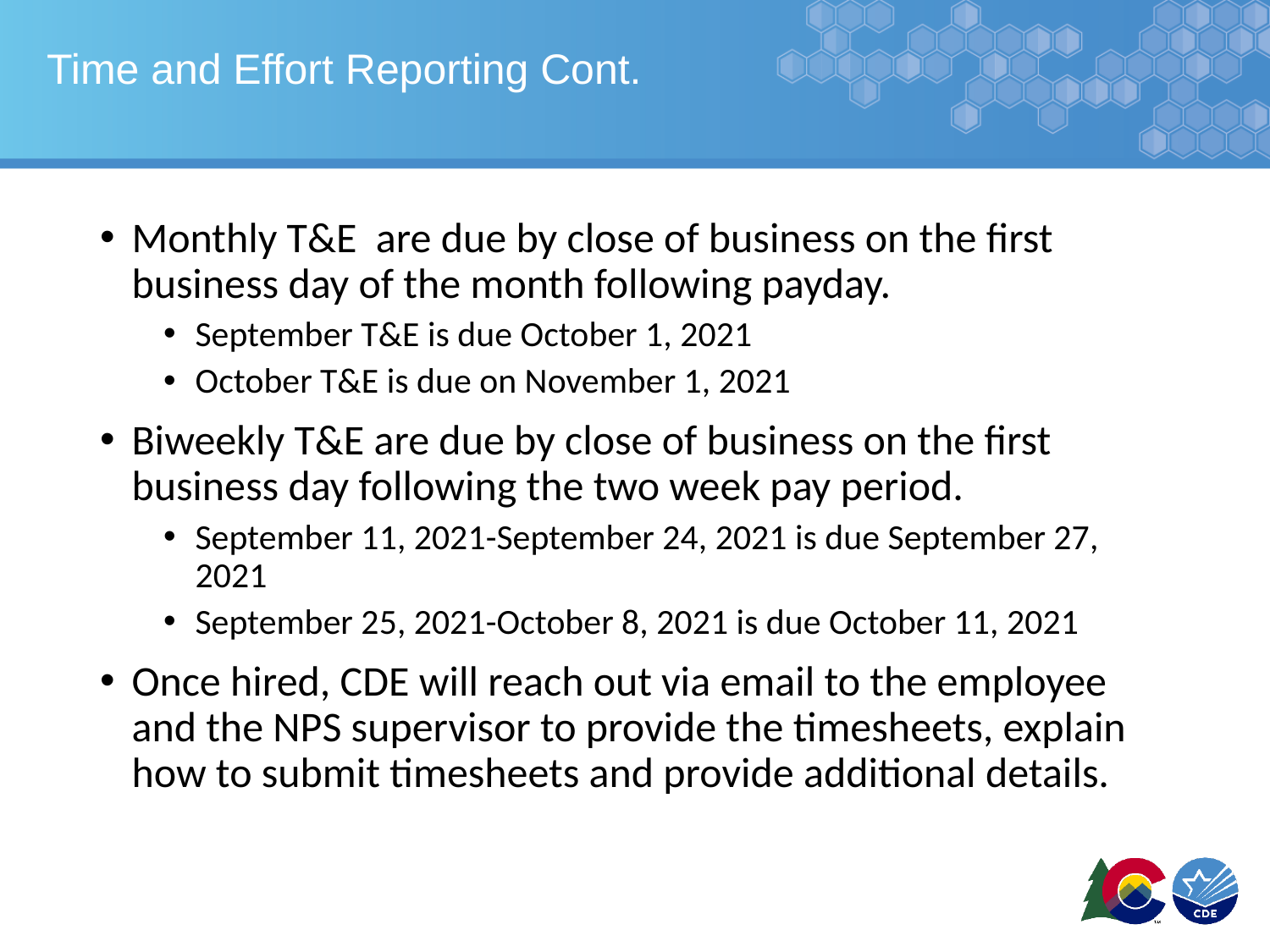

# Time and Effort Reporting Cont.
Monthly T&E  are due by close of business on the first business day of the month following payday.
September T&E is due October 1, 2021
October T&E is due on November 1, 2021
Biweekly T&E are due by close of business on the first business day following the two week pay period.
September 11, 2021-September 24, 2021 is due September 27, 2021
September 25, 2021-October 8, 2021 is due October 11, 2021
Once hired, CDE will reach out via email to the employee and the NPS supervisor to provide the timesheets, explain how to submit timesheets and provide additional details.